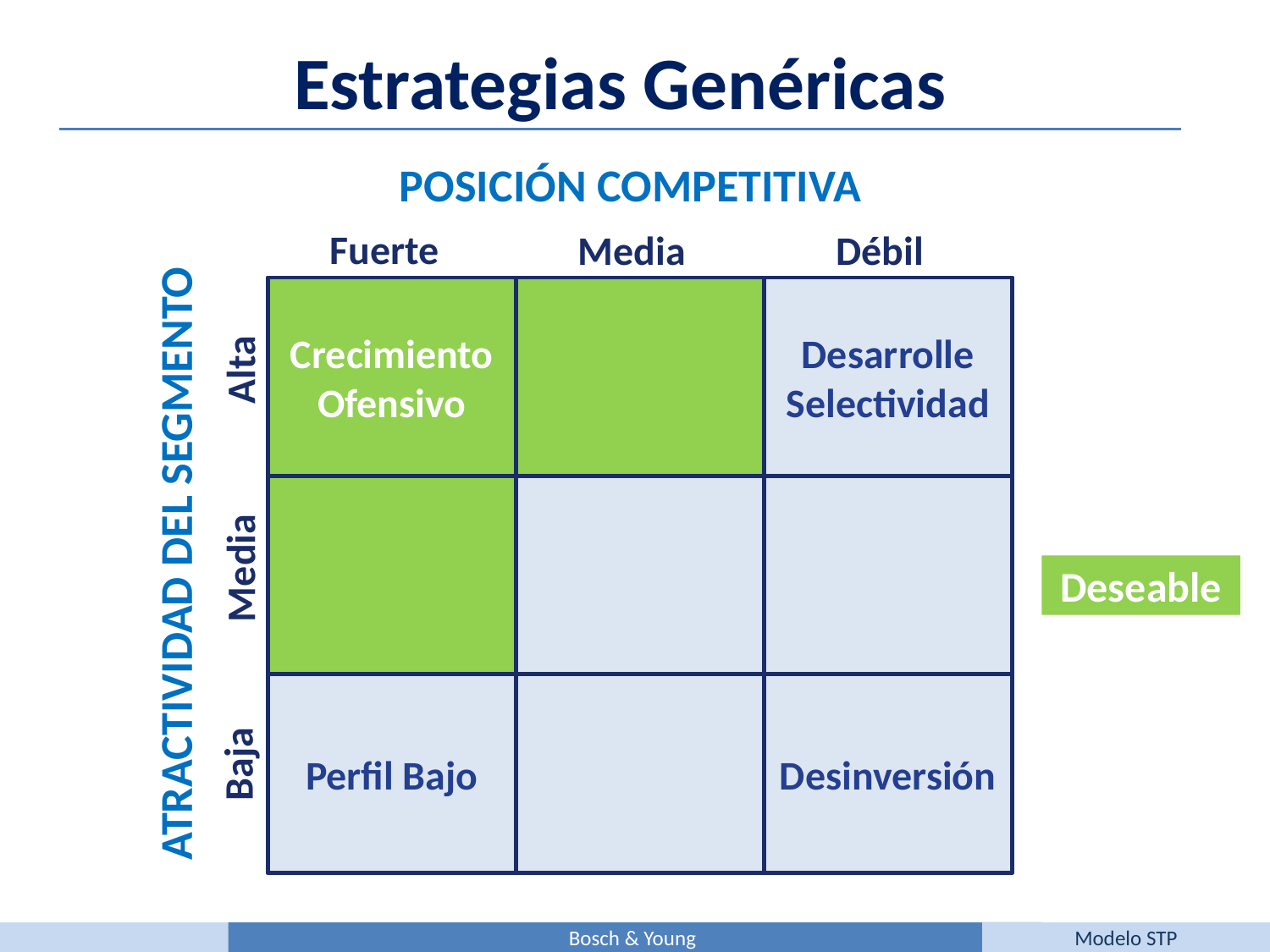

Estrategias Genéricas
POSICIÓN COMPETITIVA
Fuerte
Media
Débil

Crecimiento Ofensivo

Desarrolle Selectividad
Alta
Media
Baja

ATRACTIVIDAD DEL SEGMENTO
Deseable
Perfil Bajo
Desinversión

Bosch & Young
Modelo STP